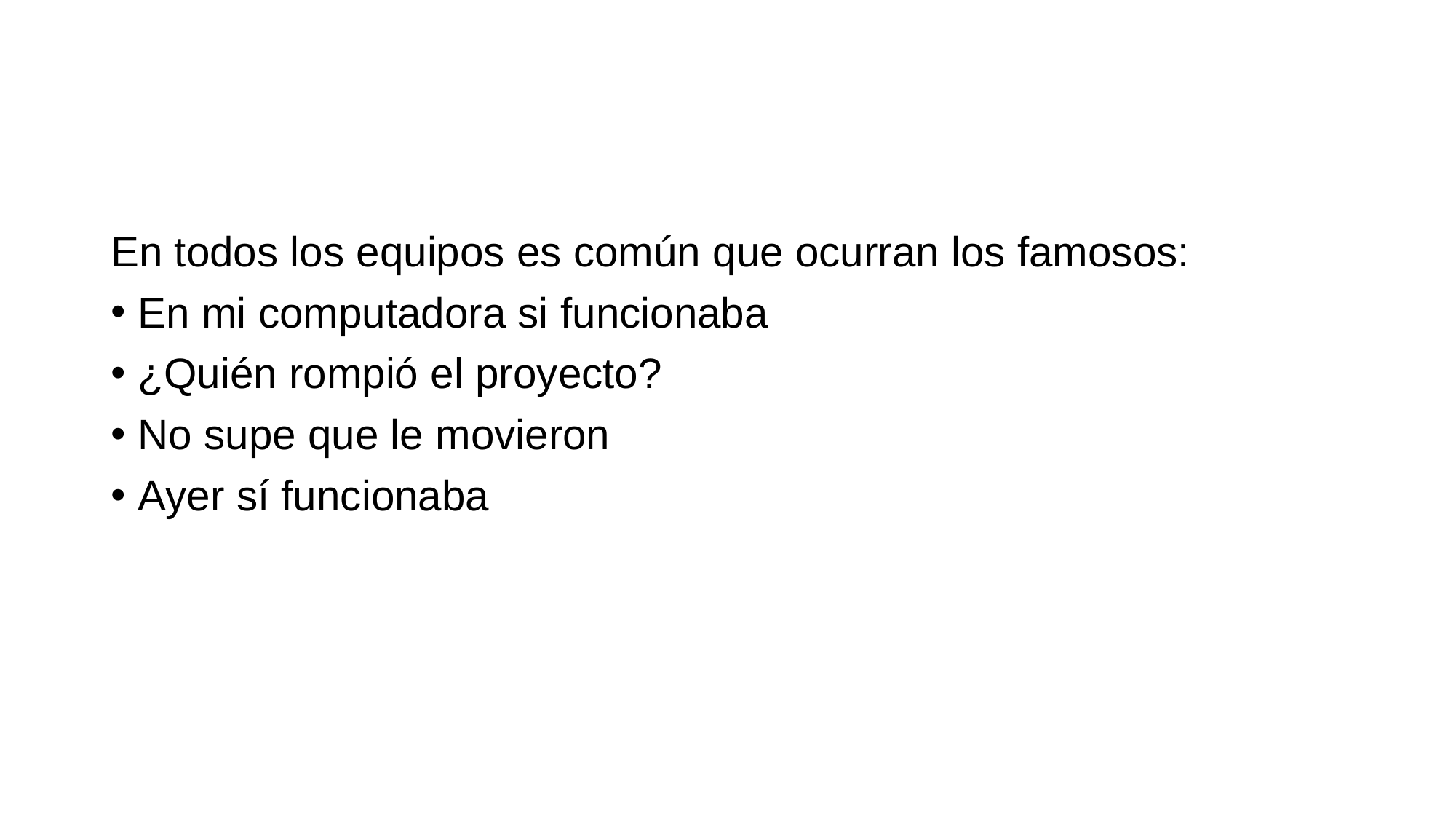

#
En todos los equipos es común que ocurran los famosos:
En mi computadora si funcionaba
¿Quién rompió el proyecto?
No supe que le movieron
Ayer sí funcionaba